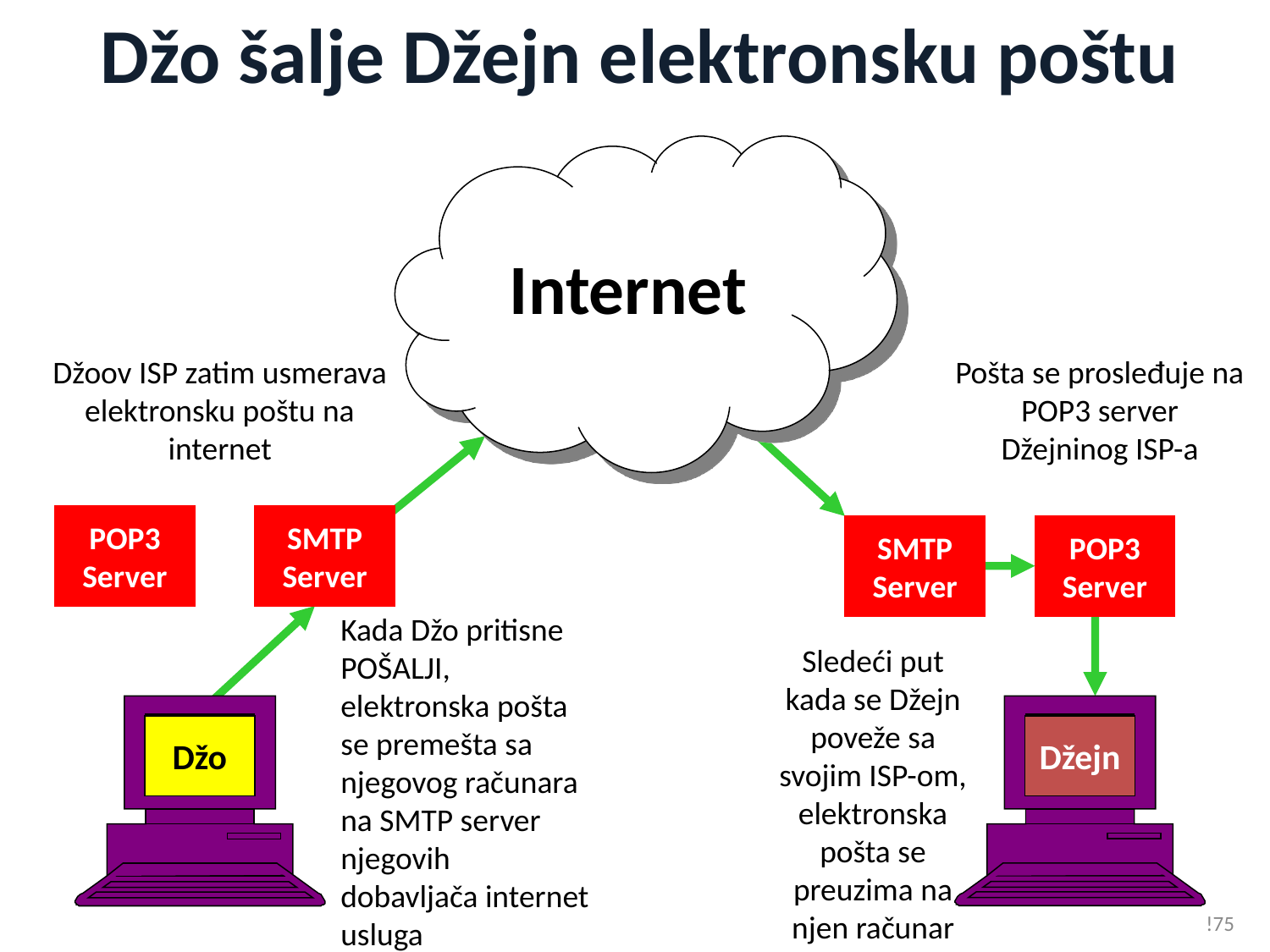

Džo šalje Džejn elektronsku poštu

Internet
Džoov ISP zatim usmerava elektronsku poštu na internet
Pošta se prosleđuje na POP3 server Džejninog ISP-a

POP3
Server
SMTP
Server
SMTP
Server
POP3
Server

Kada Džo pritisne POŠALJI, elektronska pošta se premešta sa njegovog računara na SMTP server njegovih dobavljača internet usluga

Sledeći put kada se Džejn poveže sa svojim ISP-om, elektronska pošta se preuzima na njen računar

Džo
Džejn
!75